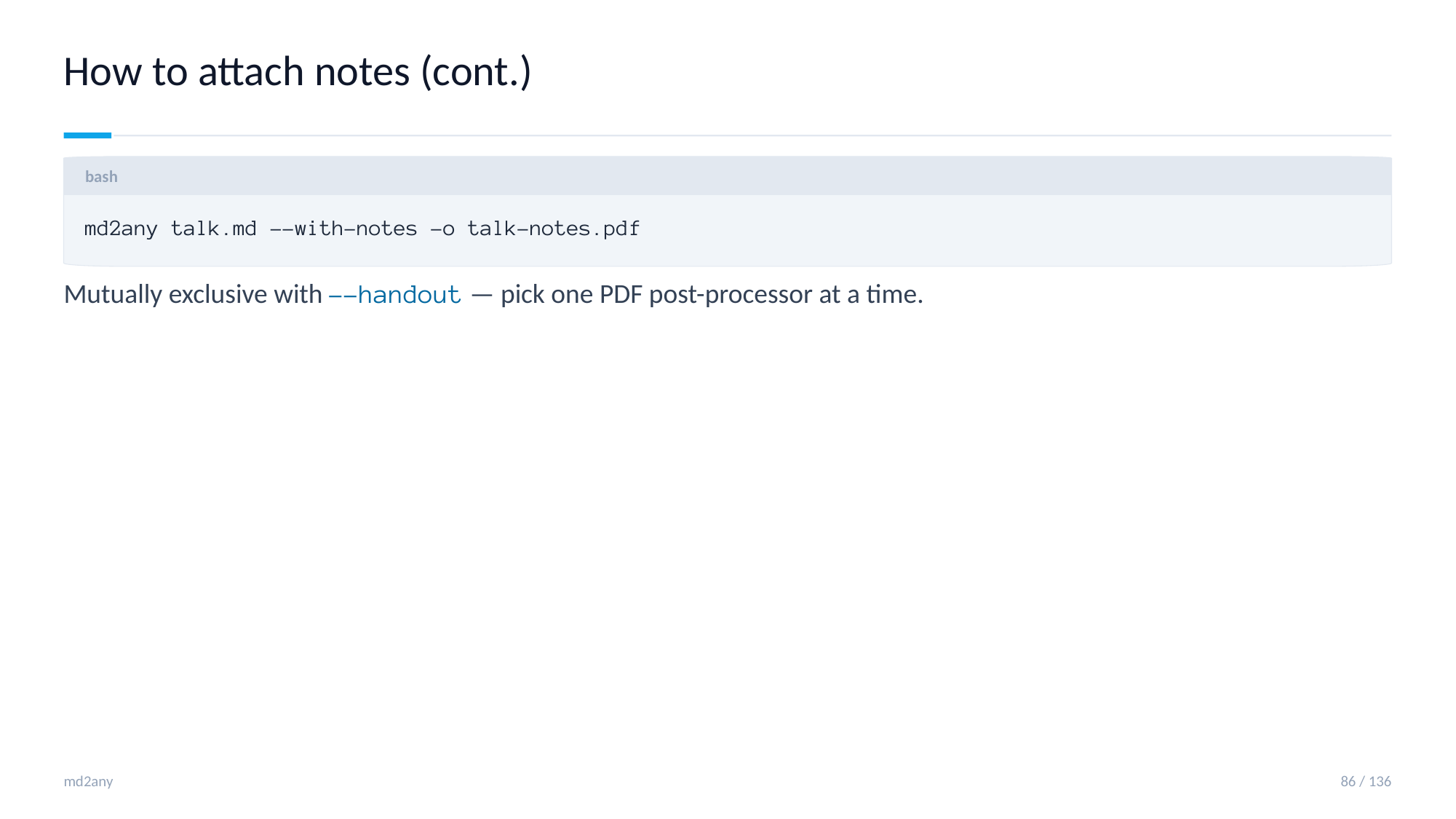

How to attach notes (cont.)

bash
md2any talk.md --with-notes -o talk-notes.pdf
Mutually exclusive with --handout — pick one PDF post-processor at a time.
md2any
86 / 136